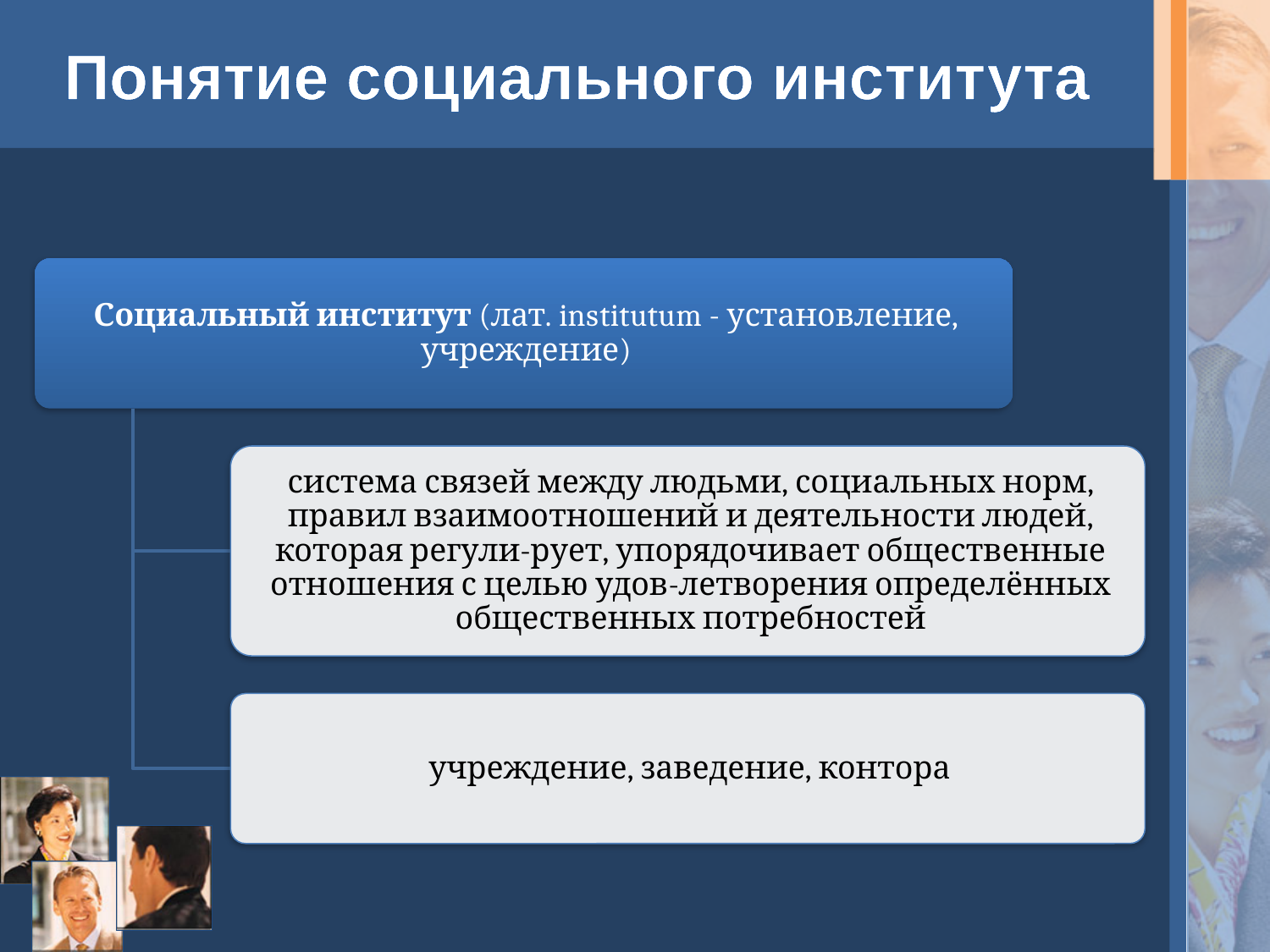

# Понятие социального института
Социальный институт (лат. institutum - установление, учреждение)
система связей между людьми, социальных норм, правил взаимоотношений и деятельности людей, которая регули-рует, упорядочивает общественные отношения с целью удов-летворения определённых общественных потребностей
учреждение, заведение, контора